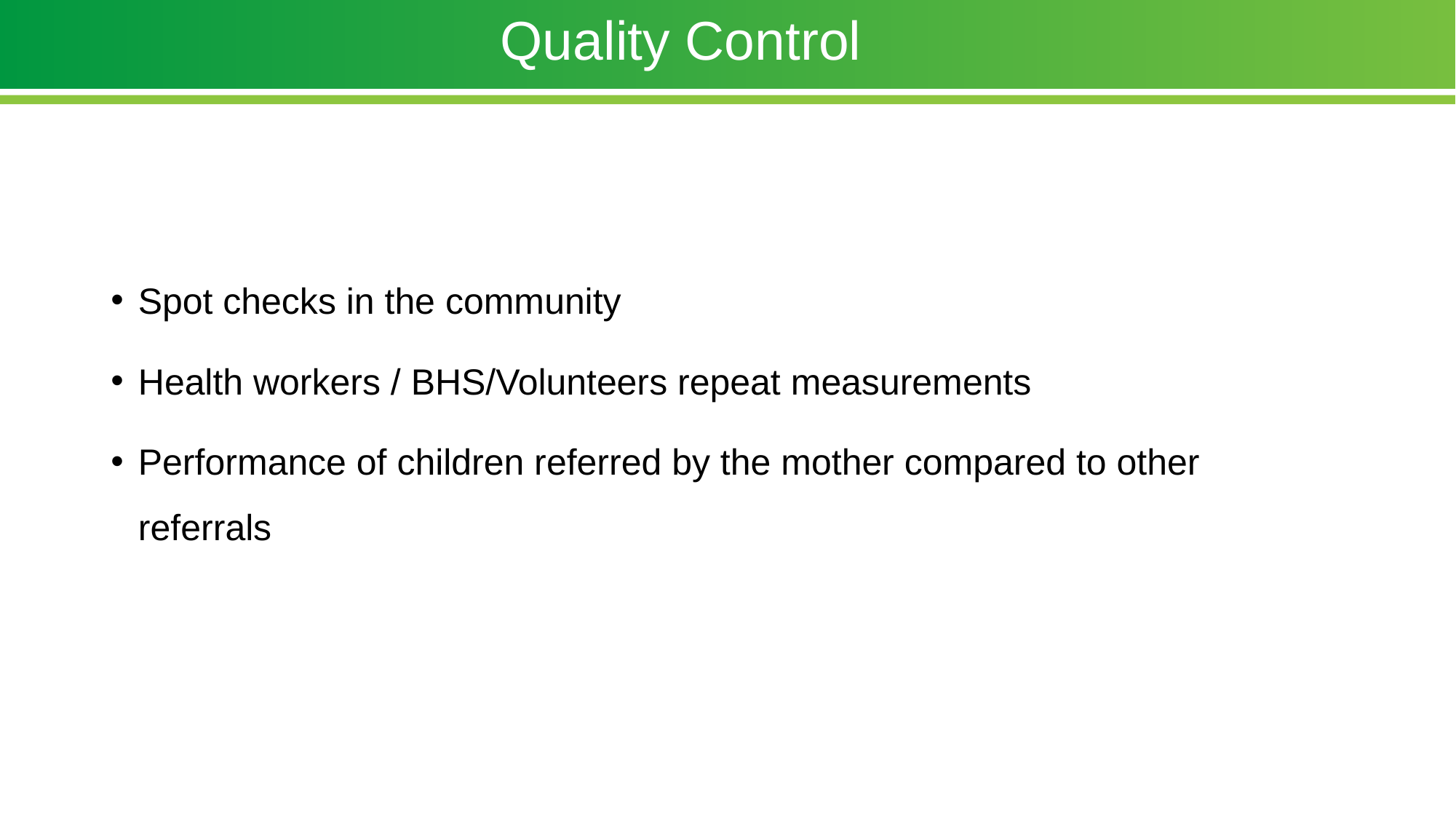

# Quality Control
Spot checks in the community
Health workers / BHS/Volunteers repeat measurements
Performance of children referred by the mother compared to other referrals